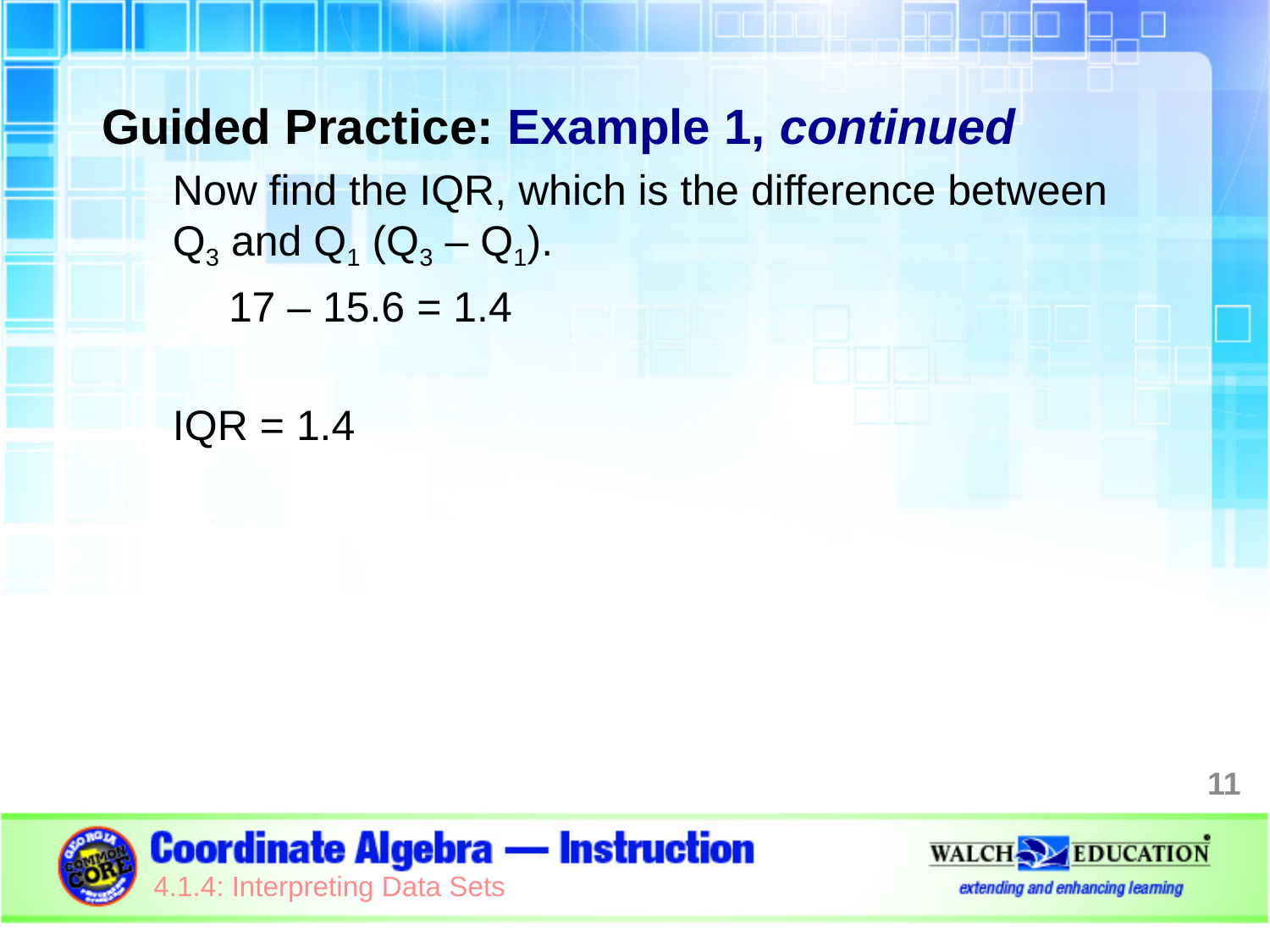

Guided Practice: Example 1, continued
Now find the IQR, which is the difference between Q3 and Q1 (Q3 – Q1).
17 – 15.6 = 1.4

IQR = 1.4

11
4.1.4: Interpreting Data Sets